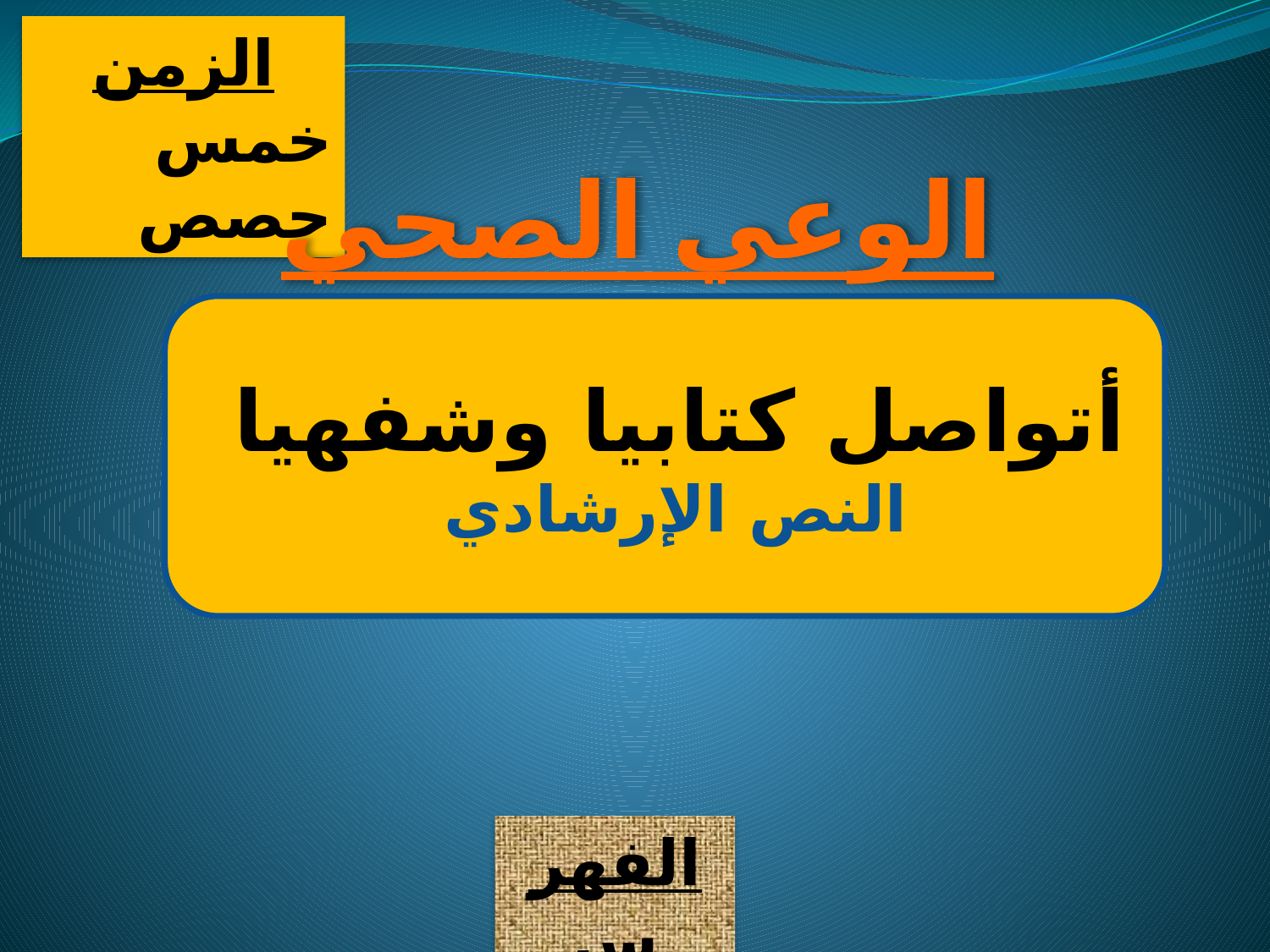

الزمن
خمس حصص
الوعي الصحي
أتواصل كتابيا وشفهيا
النص الإرشادي
الفهرس